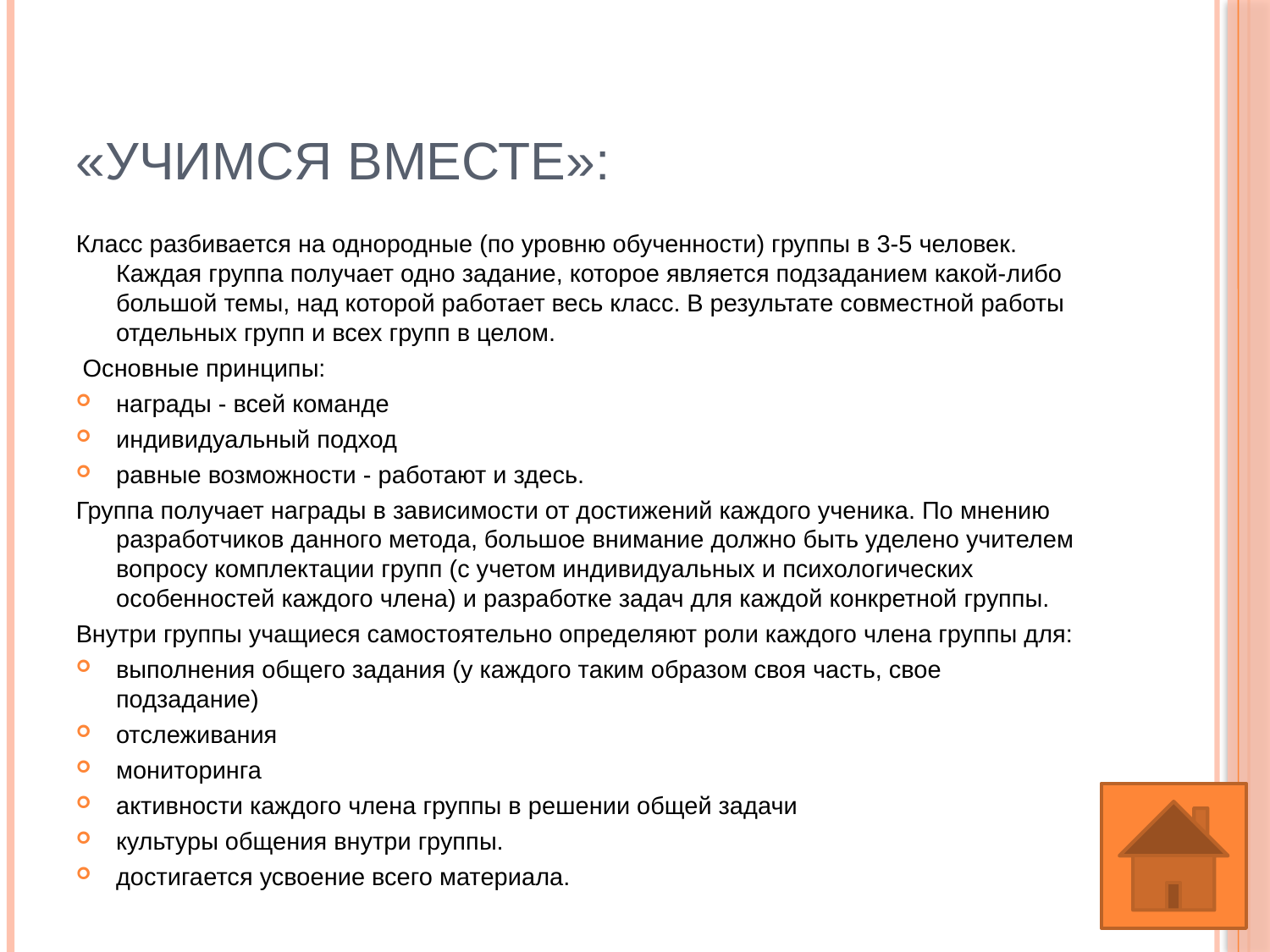

# «Учимся вместе»:
Класс разбивается на однородные (по уровню обученности) группы в 3-5 человек. Каждая группа получает одно задание, которое является подзаданием какой-либо большой темы, над которой работает весь класс. В результате совместной работы отдельных групп и всех групп в целом.
 Основные принципы:
награды - всей команде
индивидуальный подход
равные возможности - работают и здесь.
Группа получает награды в зависимости от достижений каждого ученика. По мнению разработчиков данного метода, большое внимание должно быть уделено учителем вопросу комплектации групп (с учетом индивидуальных и психологических особенностей каждого члена) и разработке задач для каждой конкретной группы.
Внутри группы учащиеся самостоятельно определяют роли каждого члена группы для:
выполнения общего задания (у каждого таким образом своя часть, свое подзадание)
отслеживания
мониторинга
активности каждого члена группы в решении общей задачи
культуры общения внутри группы.
достигается усвоение всего материала.